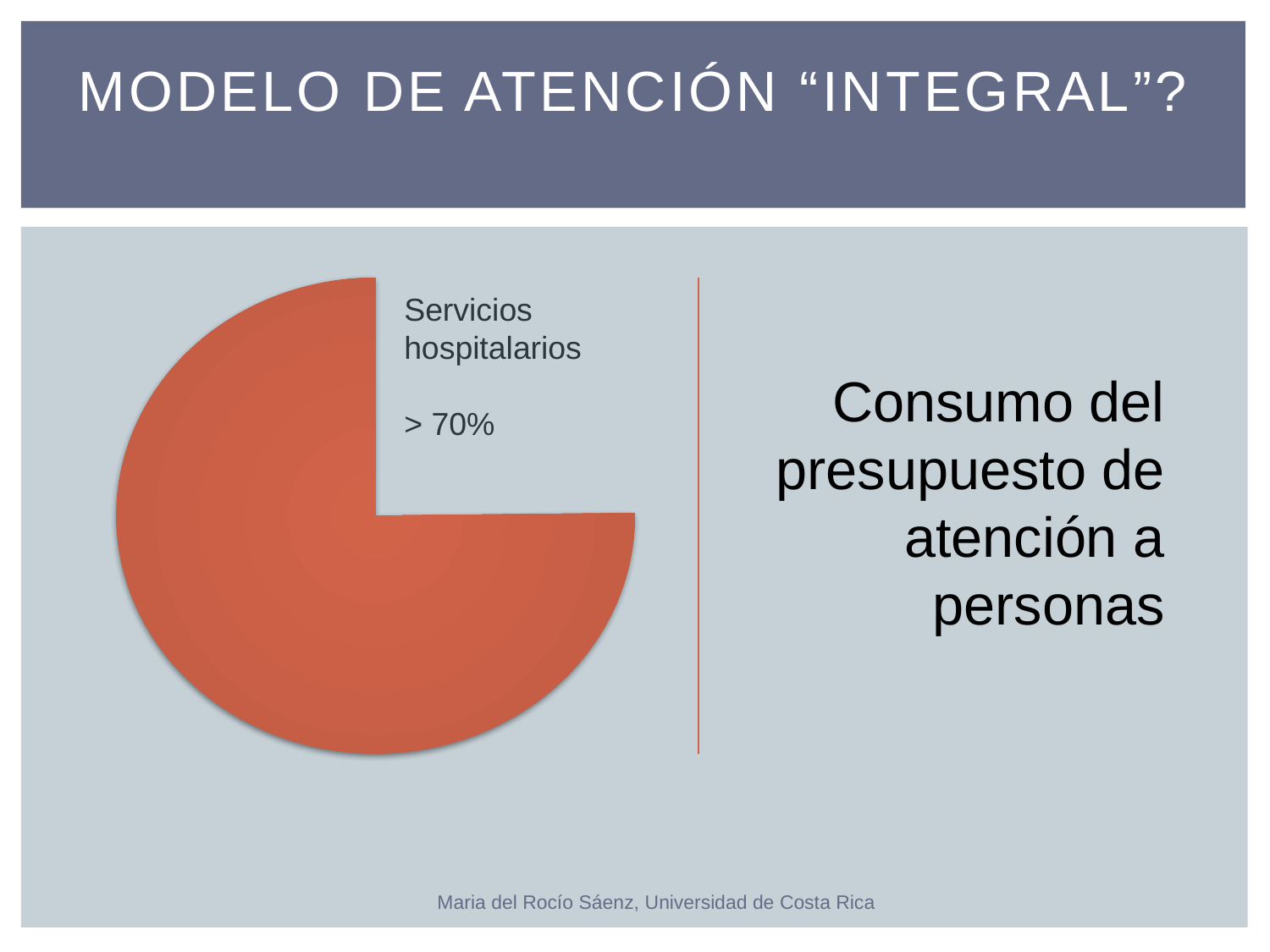

# Modelo de atención “integral”?

Servicios hospitalarios

> 70%

Consumo del presupuesto de atención a personas
Maria del Rocío Sáenz, Universidad de Costa Rica